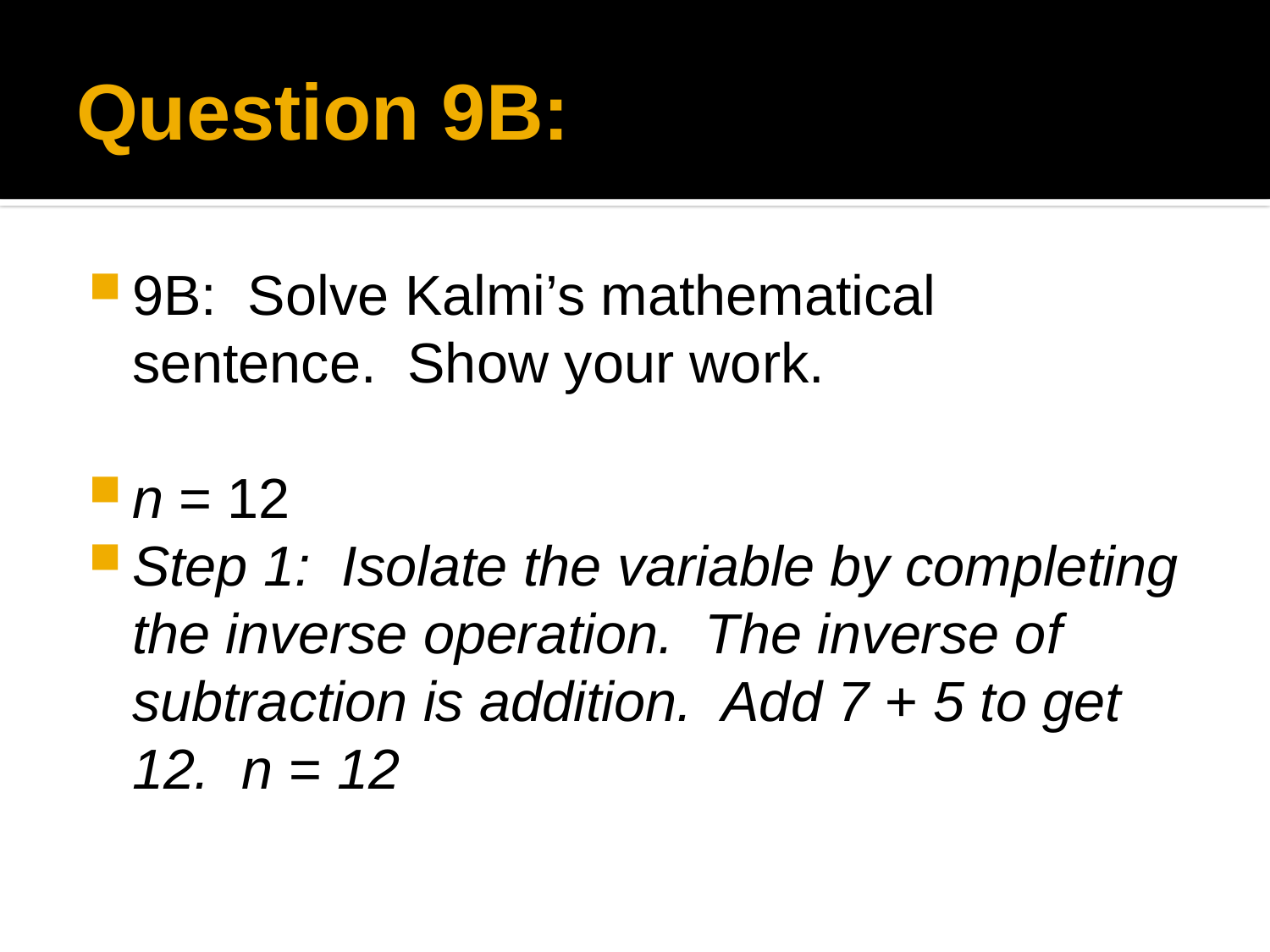

# Question 9B:
9B:  Solve Kalmi’s mathematical sentence.  Show your work.

n = 12
Step 1:  Isolate the variable by completing the inverse operation.  The inverse of subtraction is addition.  Add 7 + 5 to get 12.  n = 12